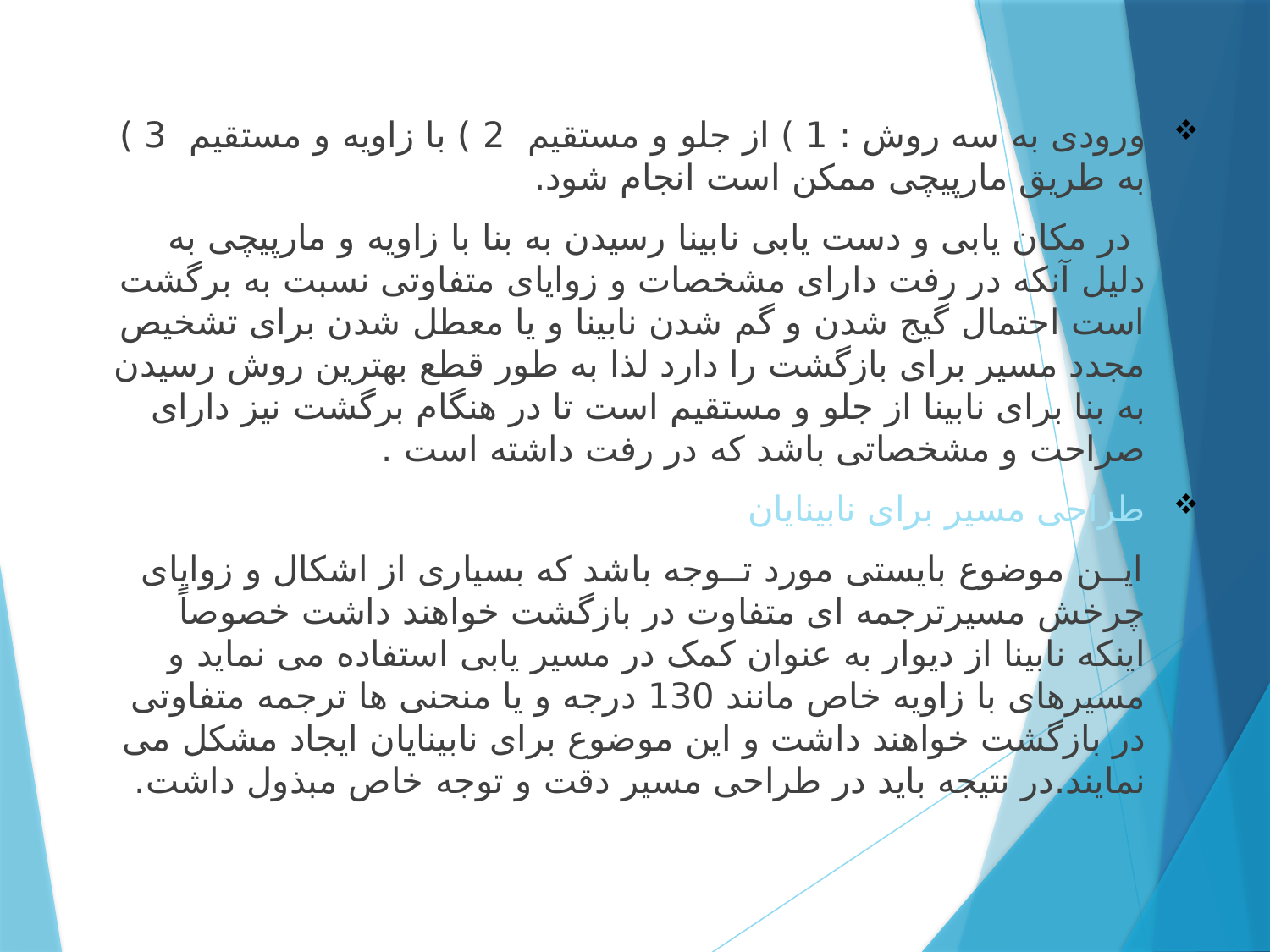

ورودی به سه روش : 1 ) از جلو و مستقیم  2 ) با زاویه و مستقیم  3 ) به طریق مارپیچی ممکن است انجام شود.
      در مکان یابی و دست یابی نابینا رسیدن به بنا با زاویه و مارپیچی به دلیل آنکه در رفت دارای مشخصات و زوایای متفاوتی نسبت به برگشت است احتمال گیج شدن و گم شدن نابینا و یا معطل شدن برای تشخیص مجدد مسیر برای بازگشت را دارد لذا به طور قطع بهترین روش رسیدن به بنا برای نابینا از جلو و مستقیم است تا در هنگام برگشت نیز دارای صراحت و مشخصاتی باشد که در رفت داشته است .
طراحی مسیر برای نابینایان
     ایــن موضوع بایستی مورد تــوجه باشد که بسیاری از اشکال و زوایای چرخش مسیرترجمه ای متفاوت در بازگشت خواهند داشت خصوصاً اینکه نابینا از دیوار به عنوان کمک در مسیر یابی استفاده می نماید و مسیرهای با زاویه خاص مانند 130 درجه و یا منحنی ها ترجمه متفاوتی در بازگشت خواهند داشت و این موضوع برای نابینایان ایجاد مشکل می نمایند.در نتیجه باید در طراحی مسیر دقت و توجه خاص مبذول داشت.